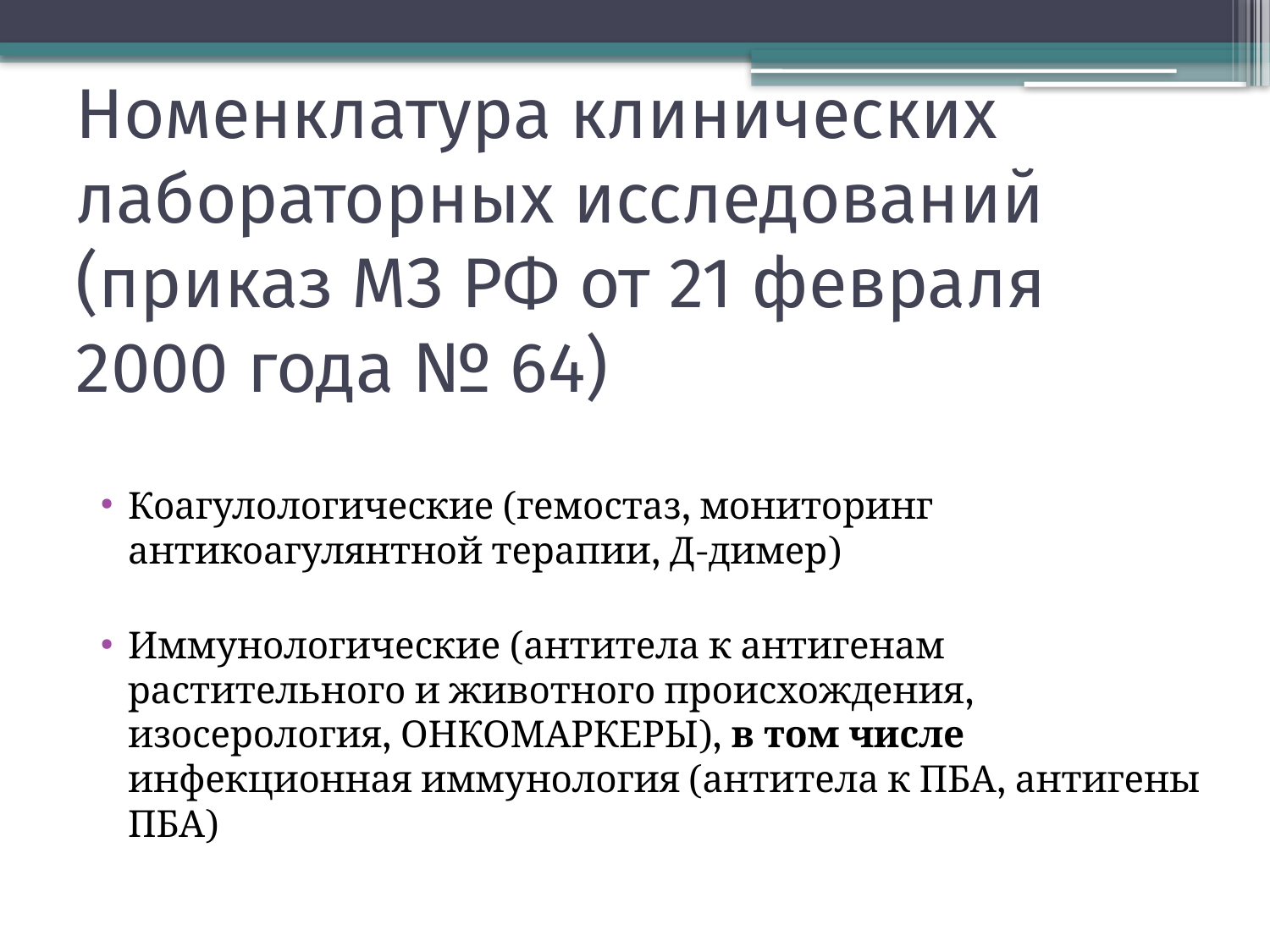

# Номенклатура клинических лабораторных исследований (приказ МЗ РФ от 21 февраля 2000 года № 64)

Коагулологические (гемостаз, мониторинг антикоагулянтной терапии, Д-димер)

Иммунологические (антитела к антигенам растительного и животного происхождения, изосерология, ОНКОМАРКЕРЫ), в том числе инфекционная иммунология (антитела к ПБА, антигены ПБА)